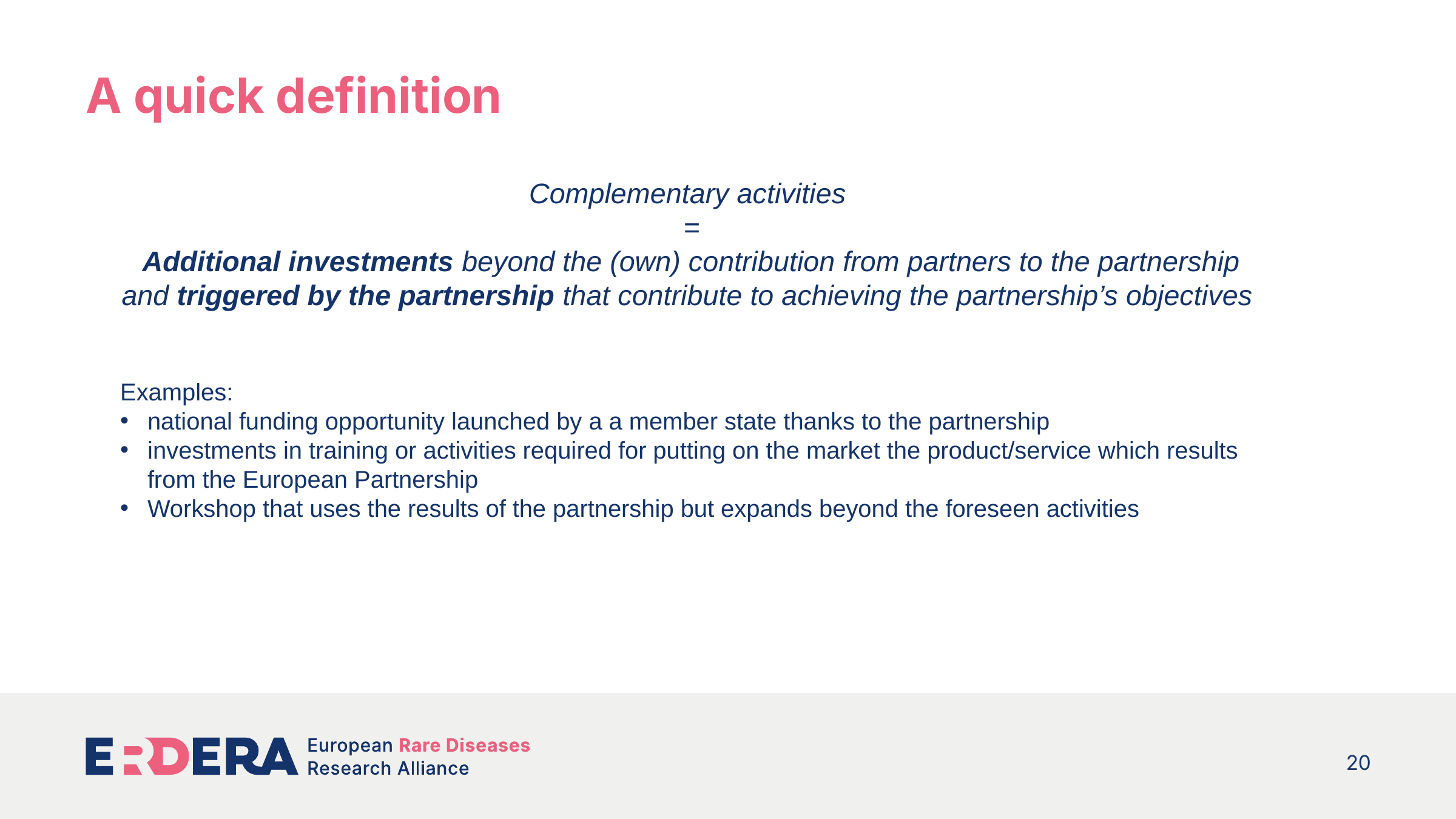

# A quick definition
Complementary activities
 =
 Additional investments beyond the (own) contribution from partners to the partnership and triggered by the partnership that contribute to achieving the partnership’s objectives

Examples:
national funding opportunity launched by a a member state thanks to the partnership
investments in training or activities required for putting on the market the product/service which results from the European Partnership
Workshop that uses the results of the partnership but expands beyond the foreseen activities

20